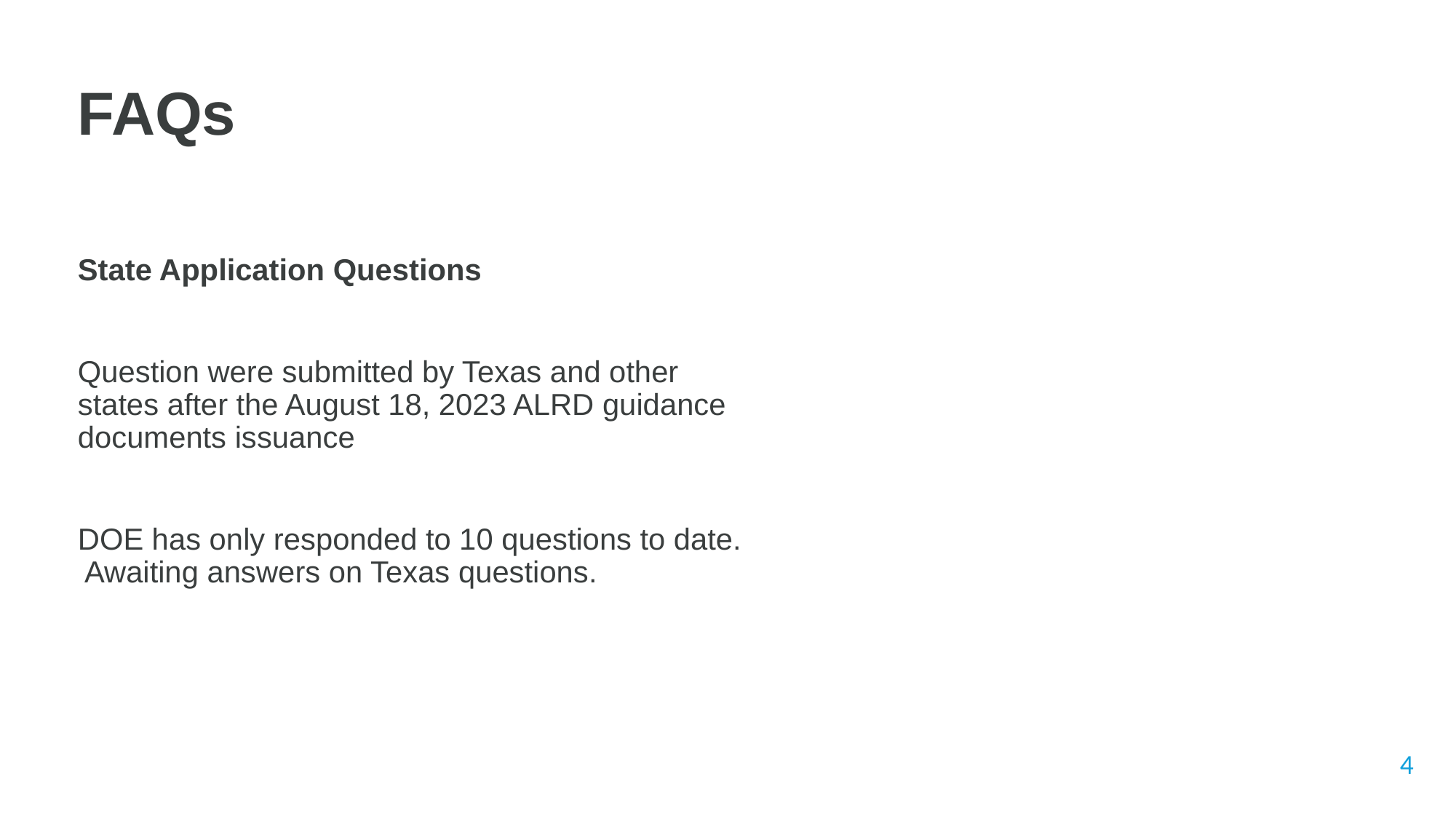

# FAQs
State Application Questions

Question were submitted by Texas and other states after the August 18, 2023 ALRD guidance documents issuance

DOE has only responded to 10 questions to date.  Awaiting answers on Texas questions.
4